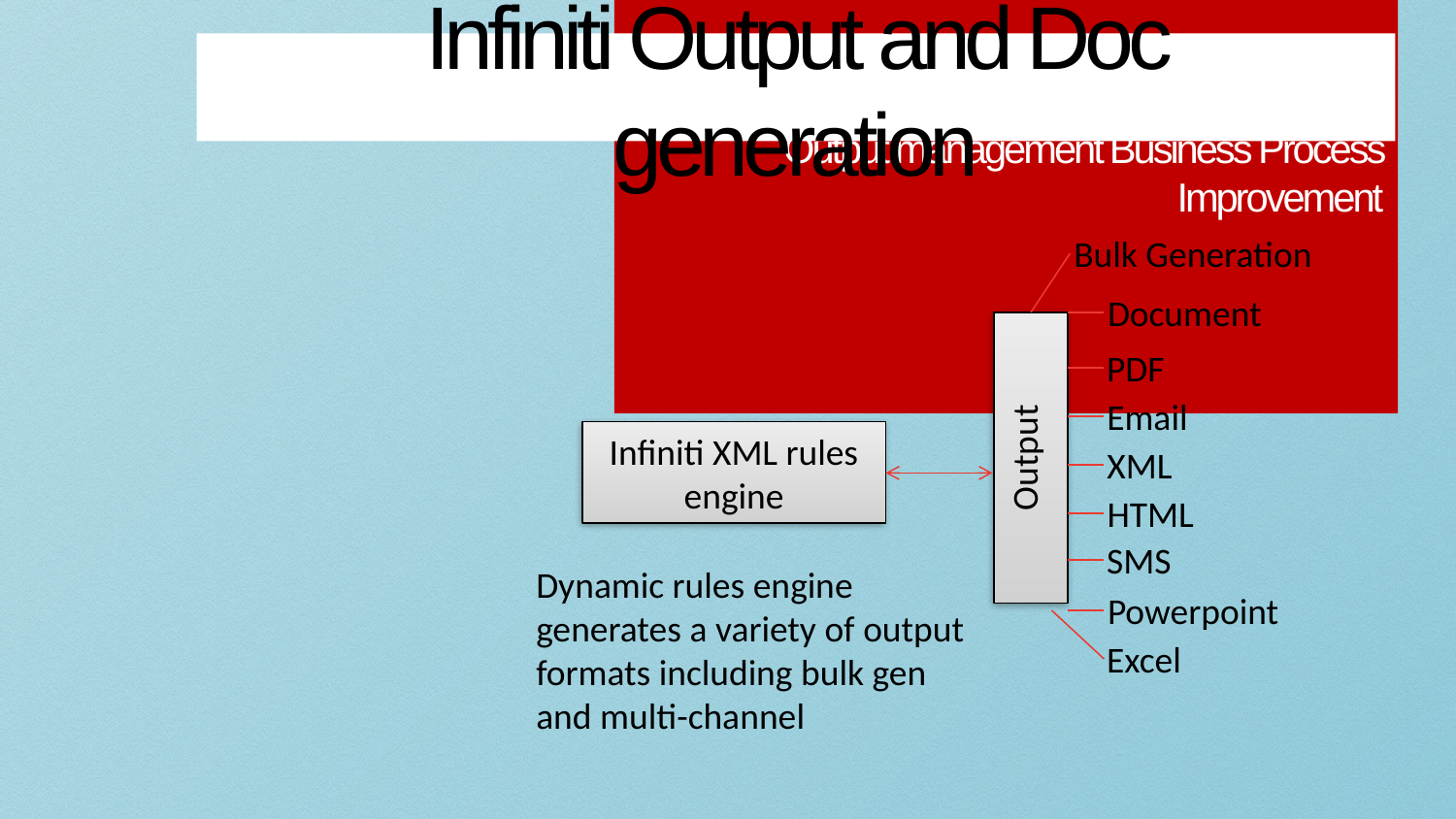

# Infiniti Output and Doc generation
Output management Business Process Improvement
Bulk Generation
Document
Output
PDF
Email
Infiniti XML rules engine
XML
HTML
SMS
Dynamic rules engine generates a variety of output formats including bulk gen and multi-channel
Powerpoint
Excel